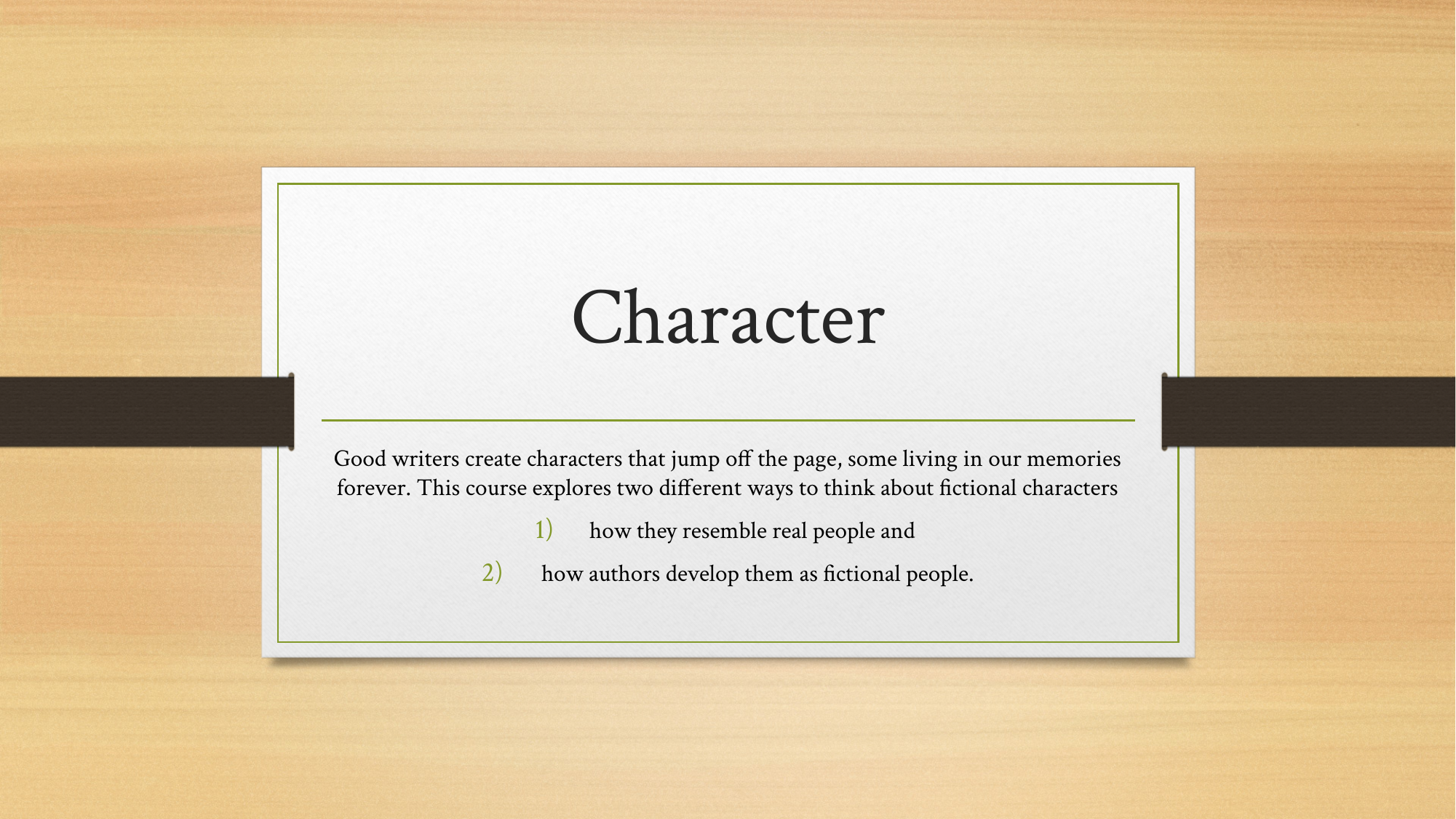

# Character
Good writers create characters that jump off the page, some living in our memories forever. This course explores two different ways to think about fictional characters
how they resemble real people and
 how authors develop them as fictional people.